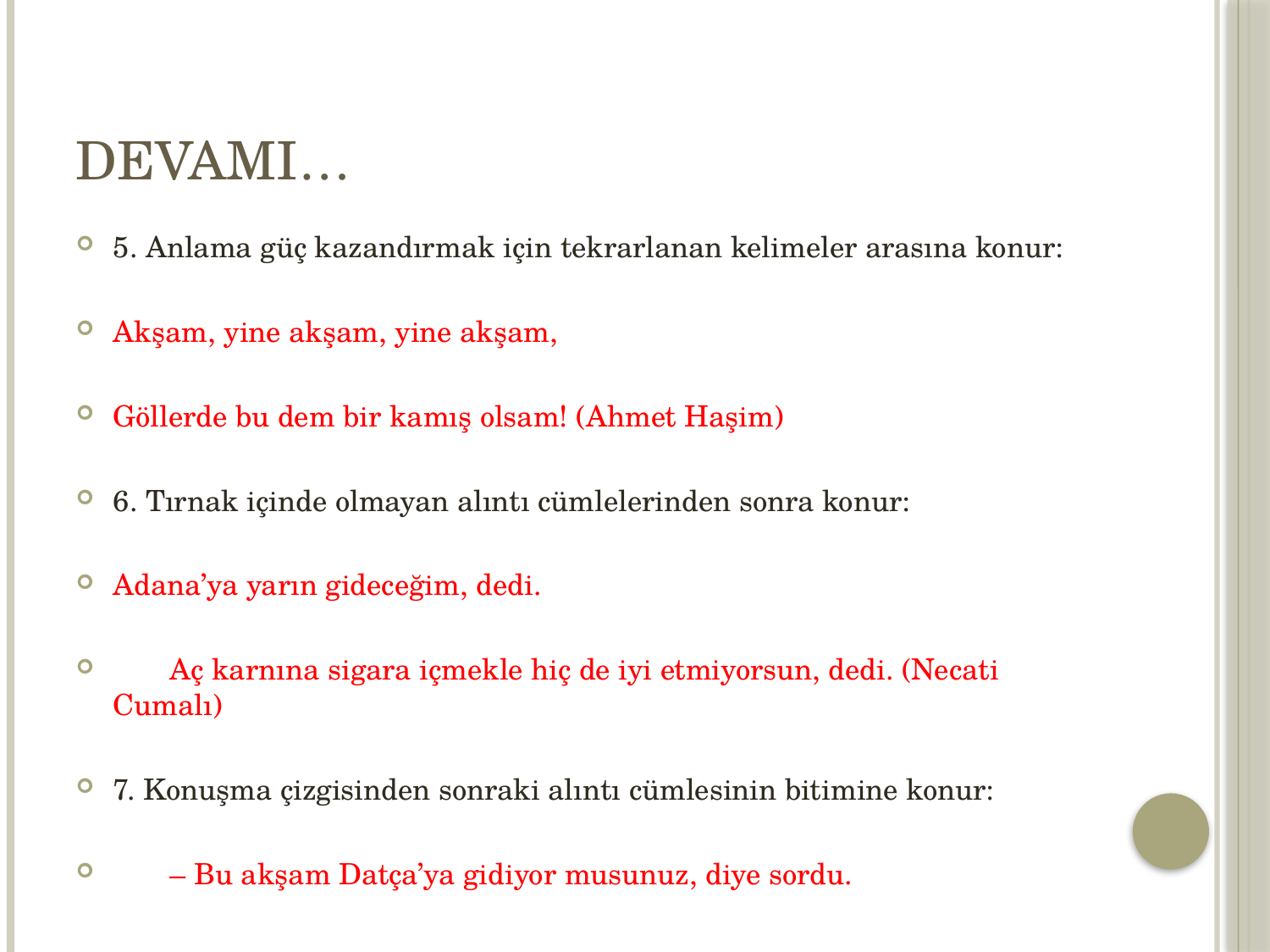

# DEVAMI…
5. Anlama güç kazandırmak için tekrarlanan kelimeler arasına ko­nur:

Akşam, yine akşam, yine akşam,

Göllerde bu dem bir kamış olsam! (Ahmet Haşim)

6. Tırnak içinde olmayan alıntı cümlelerinden sonra konur:

Adana’ya yarın gideceğim, dedi.

       Aç karnına sigara içmekle hiç de iyi etmiyorsun, dedi. (Necati Cumalı)

7. Konuşma çizgisinden sonraki alıntı cümlesinin bitimine konur:

       – Bu akşam Datça’ya gidiyor musunuz, diye sordu.